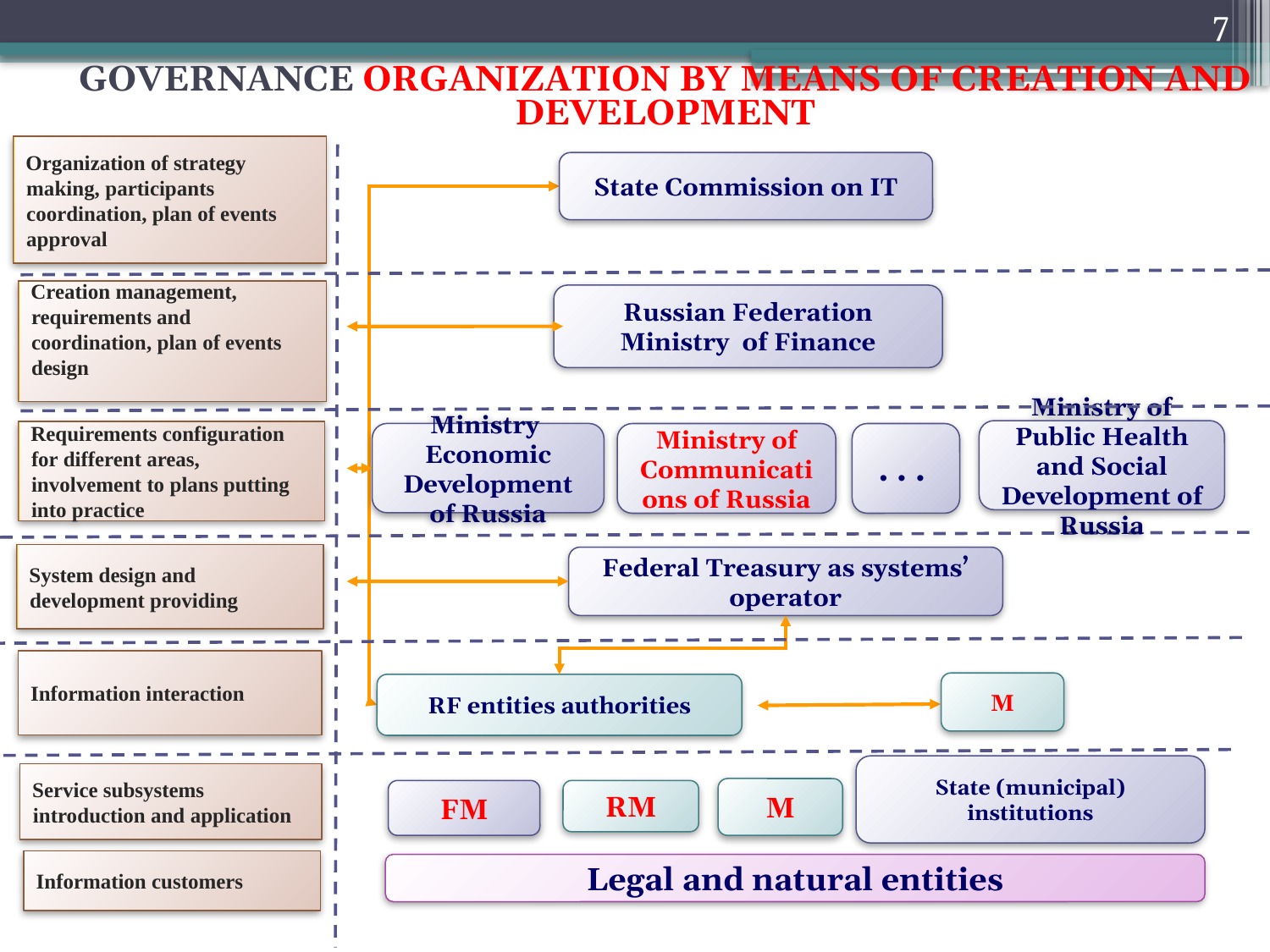

7
GOVERNANCE ORGANIZATION BY MEANS OF CREATION AND DEVELOPMENT
Organization of strategy making, participants coordination, plan of events approval

State Commission on IT

Creation management, requirements and coordination, plan of events design

Russian Federation Ministry  of Finance

Ministry of Public Health and Social Development of Russia
Requirements configuration for different areas, involvement to plans putting into practice
Ministry  Economic Development of Russia
Ministry of Communications of Russia
. . .

System design and development providing

Federal Treasury as systems’ operator

Information interaction

M

RF entities authorities

State (municipal) institutions
Service subsystems introduction and application

M

FM

RM

Information customers
Legal and natural entities